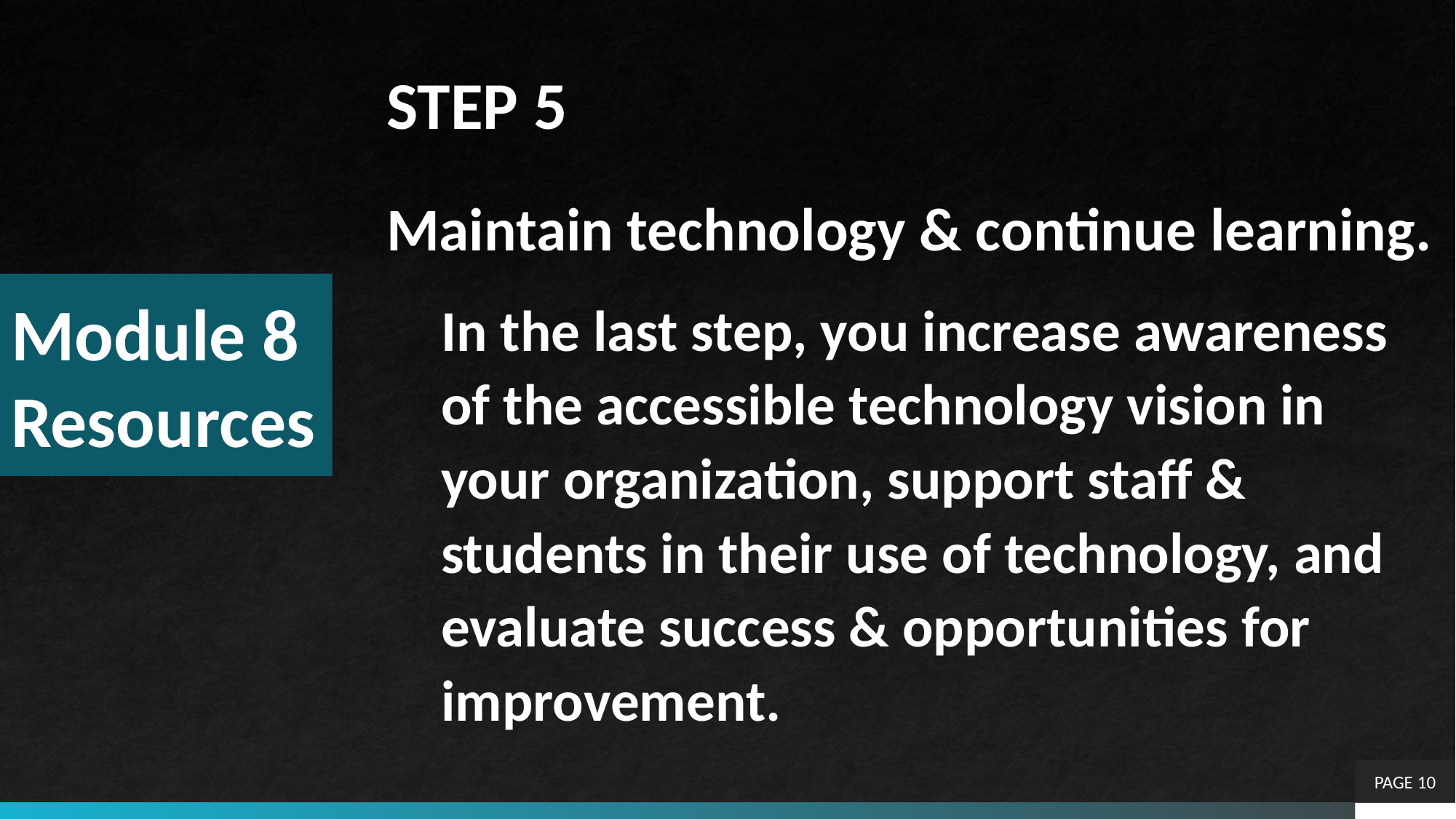

STEP 5
Maintain technology & continue learning.
In the last step, you increase awareness of the accessible technology vision in your organization, support staff & students in their use of technology, and evaluate success & opportunities for improvement.
# Module 8 Resources
PAGE 10